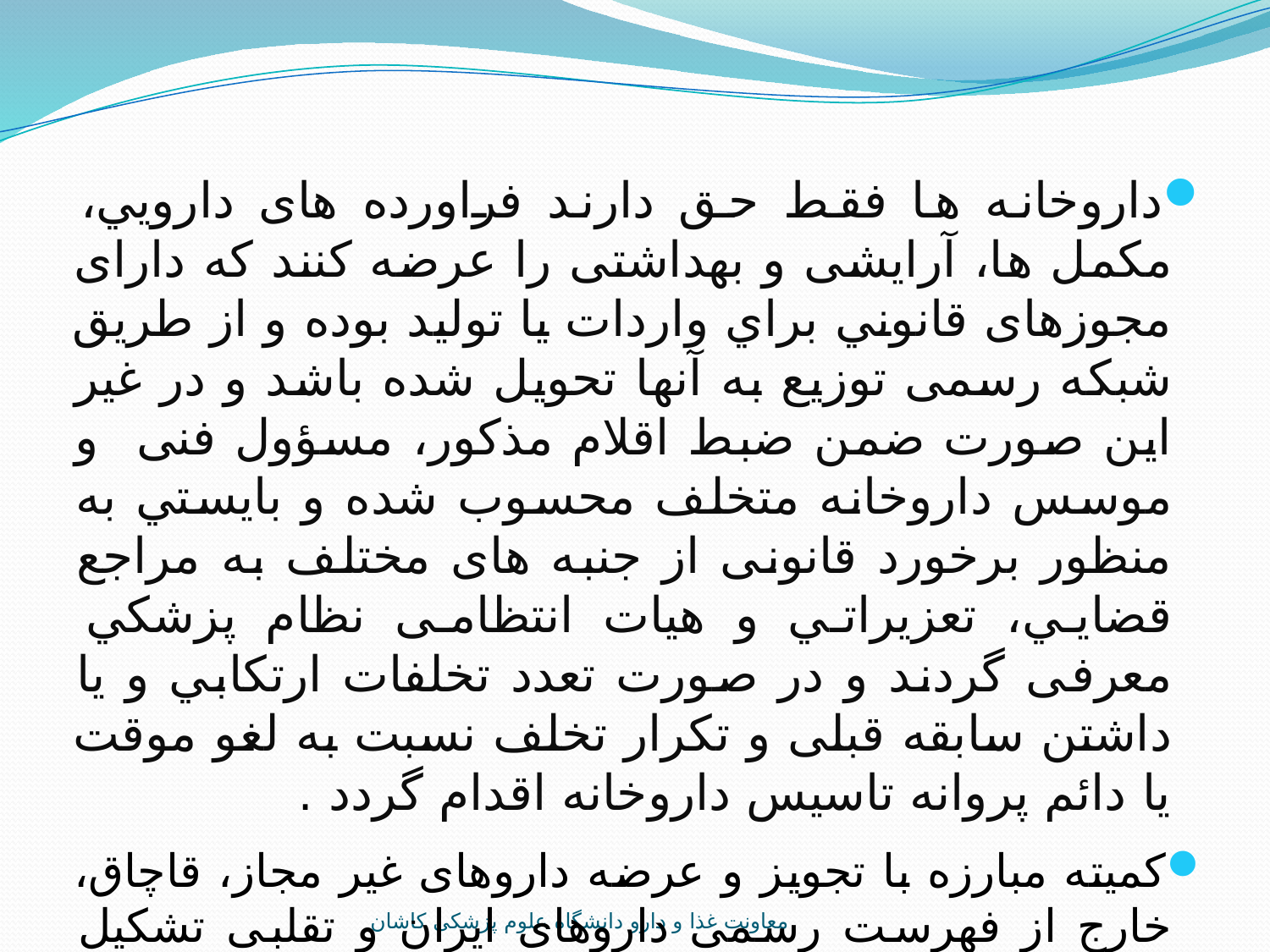

داروخانه ها فقط حق دارند فراورده های دارويي، مکمل ها، آرایشی و بهداشتی را عرضه کنند كه دارای مجوزهای قانوني براي واردات يا تولید بوده و از طریق شبکه رسمی توزیع به آنها تحویل شده باشد و در غير این صورت ضمن ضبط اقلام مذکور، مسؤول فنی  و موسس داروخانه متخلف محسوب شده و بايستي به منظور برخورد قانونی از جنبه های مختلف به مراجع قضايي، تعزيراتي و هیات انتظامی نظام پزشكي معرفی گردند و در صورت تعدد تخلفات ارتكابي و یا داشتن سابقه قبلی و تکرار تخلف نسبت به لغو موقت یا دائم پروانه تاسیس داروخانه اقدام گردد .

کمیته مبارزه با تجویز و عرضه داروهای غير مجاز، قاچاق، خارج از فهرست رسمی داروهای ایران و تقلبی تشكيل شده و مقرر گردیده همکاران پزشک به طور جدی از تجویز آنها خودداری و داروخانه ها نيز از عرضه آن اجتناب ورزند

معاونت غذا و دارو دانشگاه علوم پزشکی کاشان